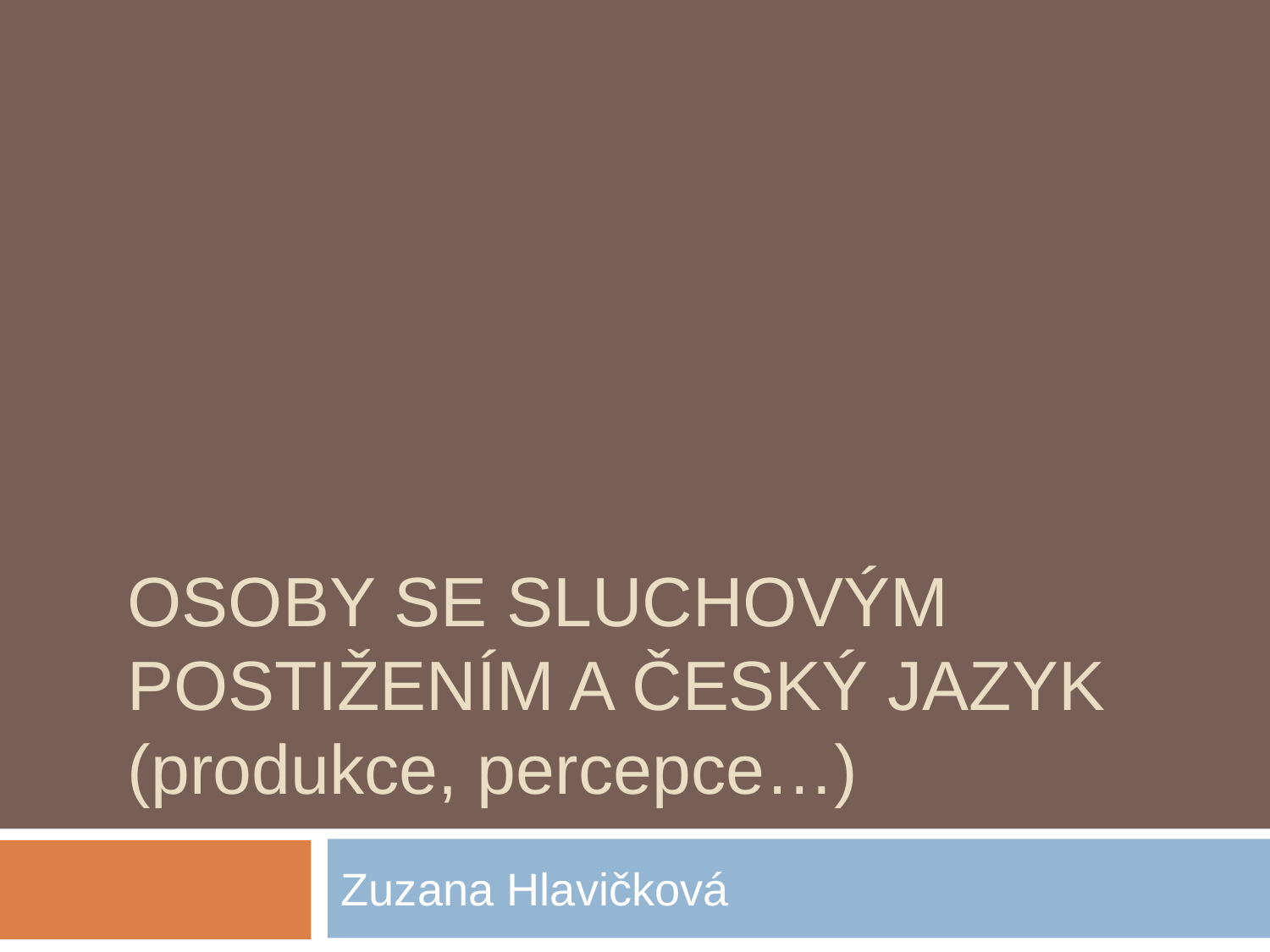

# OSOBY SE SLUCHOVÝM POSTIŽENÍM A ČESKÝ JAZYK (produkce, percepce…)
Zuzana Hlavičková